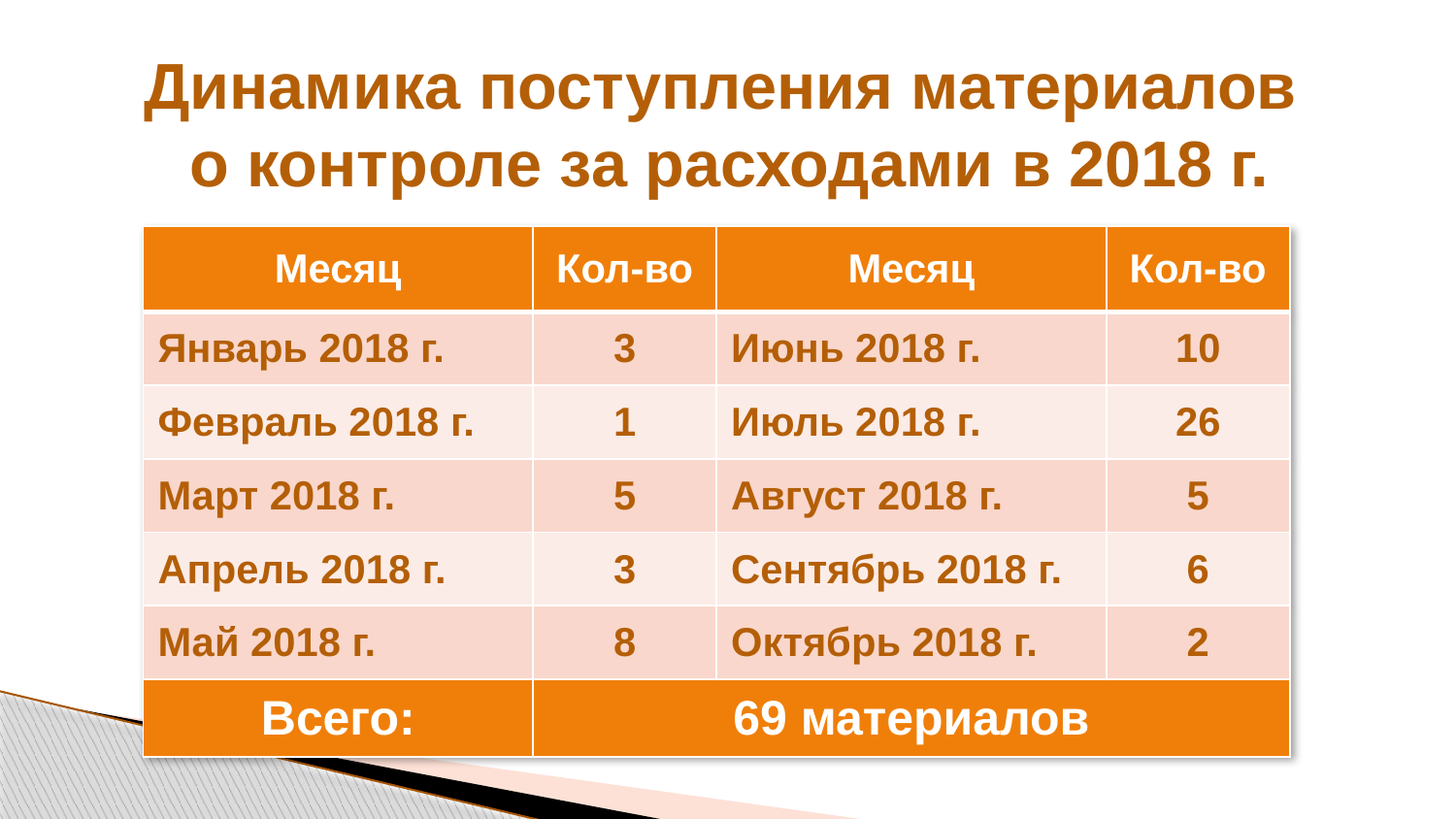

# Динамика поступления материалов о контроле за расходами в 2018 г.
| Месяц | Кол-во | Месяц | Кол-во |
| --- | --- | --- | --- |
| Январь 2018 г. | 3 | Июнь 2018 г. | 10 |
| Февраль 2018 г. | 1 | Июль 2018 г. | 26 |
| Март 2018 г. | 5 | Август 2018 г. | 5 |
| Апрель 2018 г. | 3 | Сентябрь 2018 г. | 6 |
| Май 2018 г. | 8 | Октябрь 2018 г. | 2 |
| Всего: | 69 материалов |  |  |